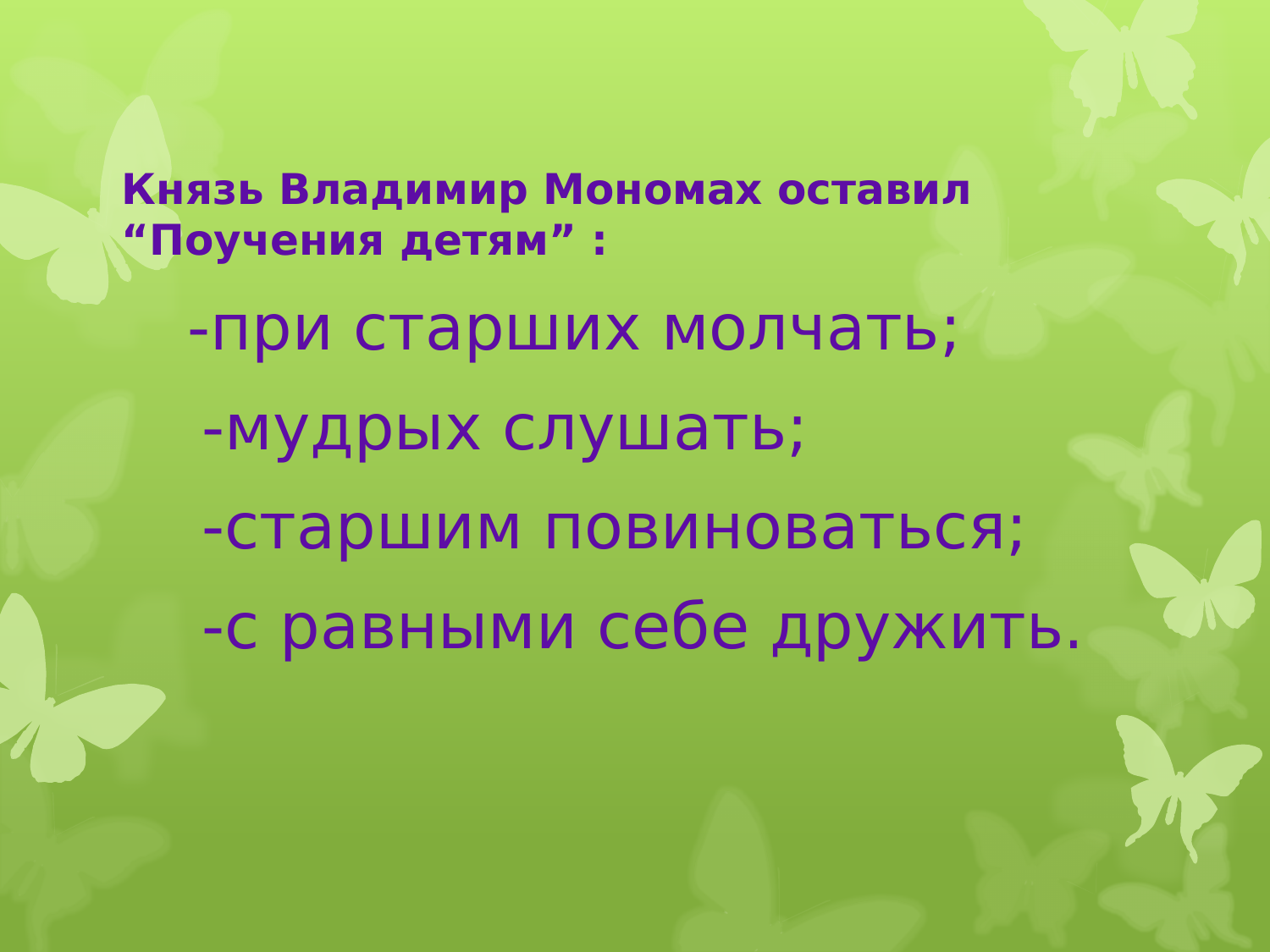

Князь Владимир Мономах оставил “Поучения детям” :
   -при старших молчать;
    -мудрых слушать;
    -старшим повиноваться;
    -с равными себе дружить.